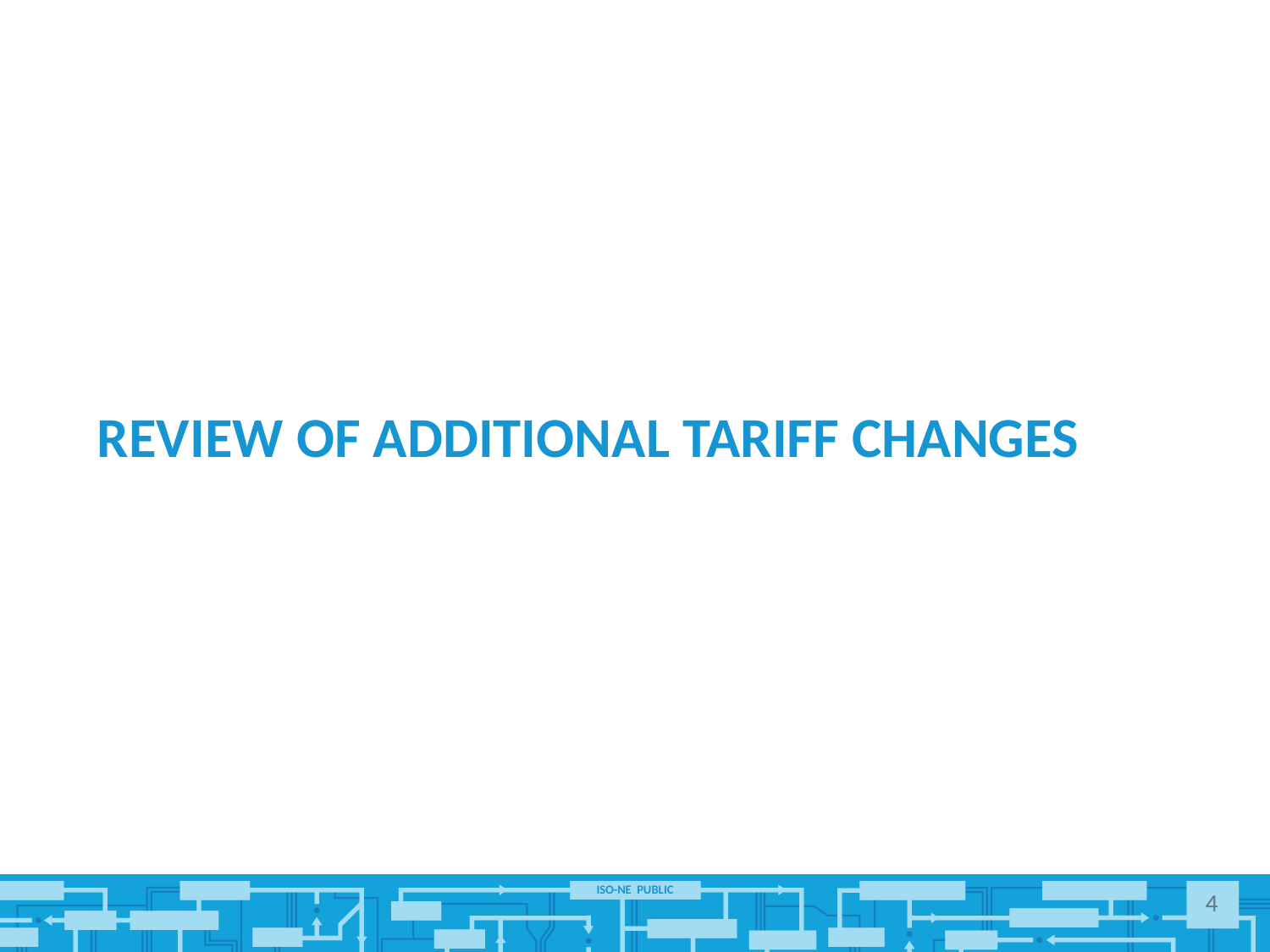

# Review of Additional Tariff Changes

4